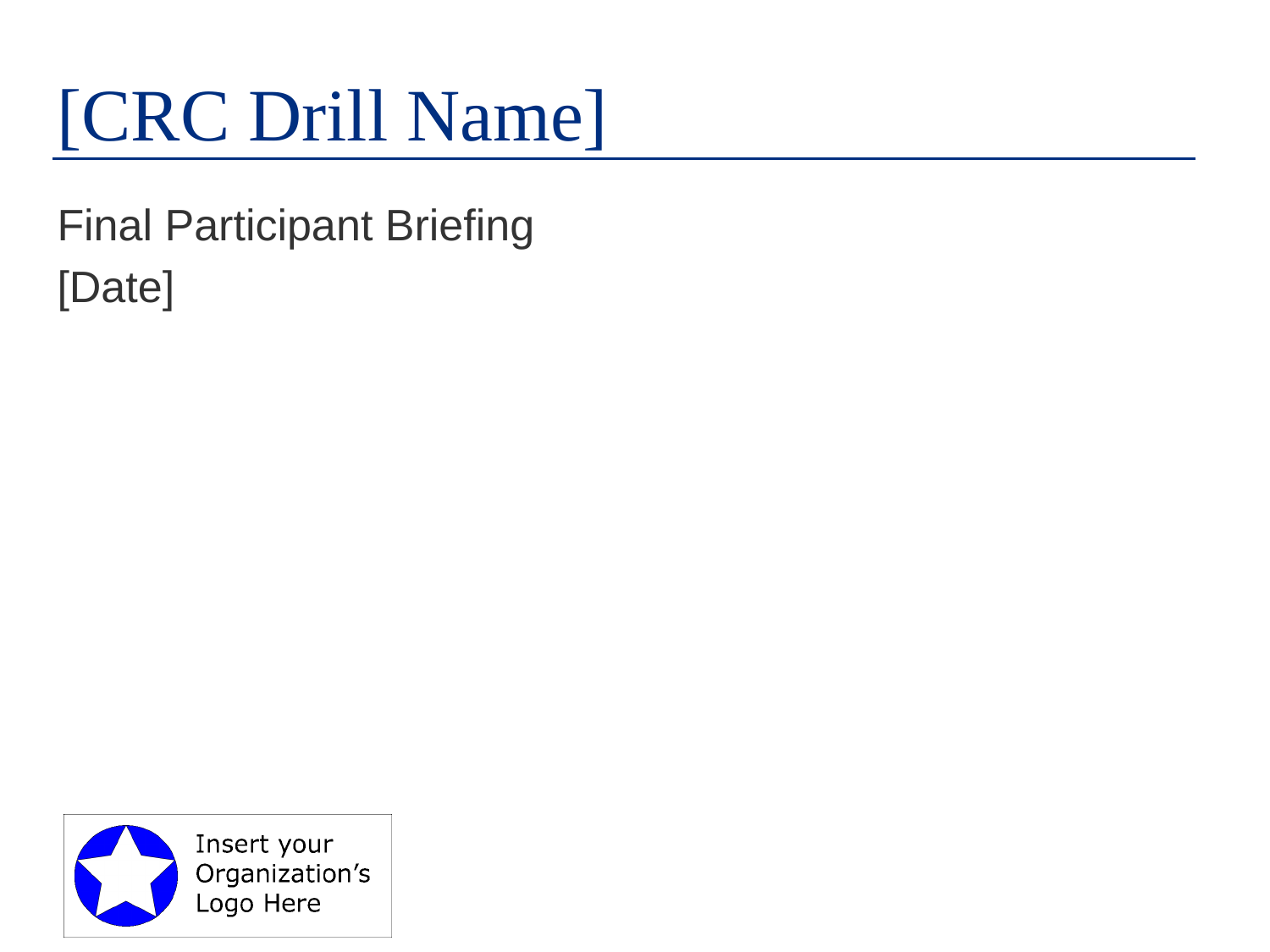

# [CRC Drill Name]
Final Participant Briefing
[Date]